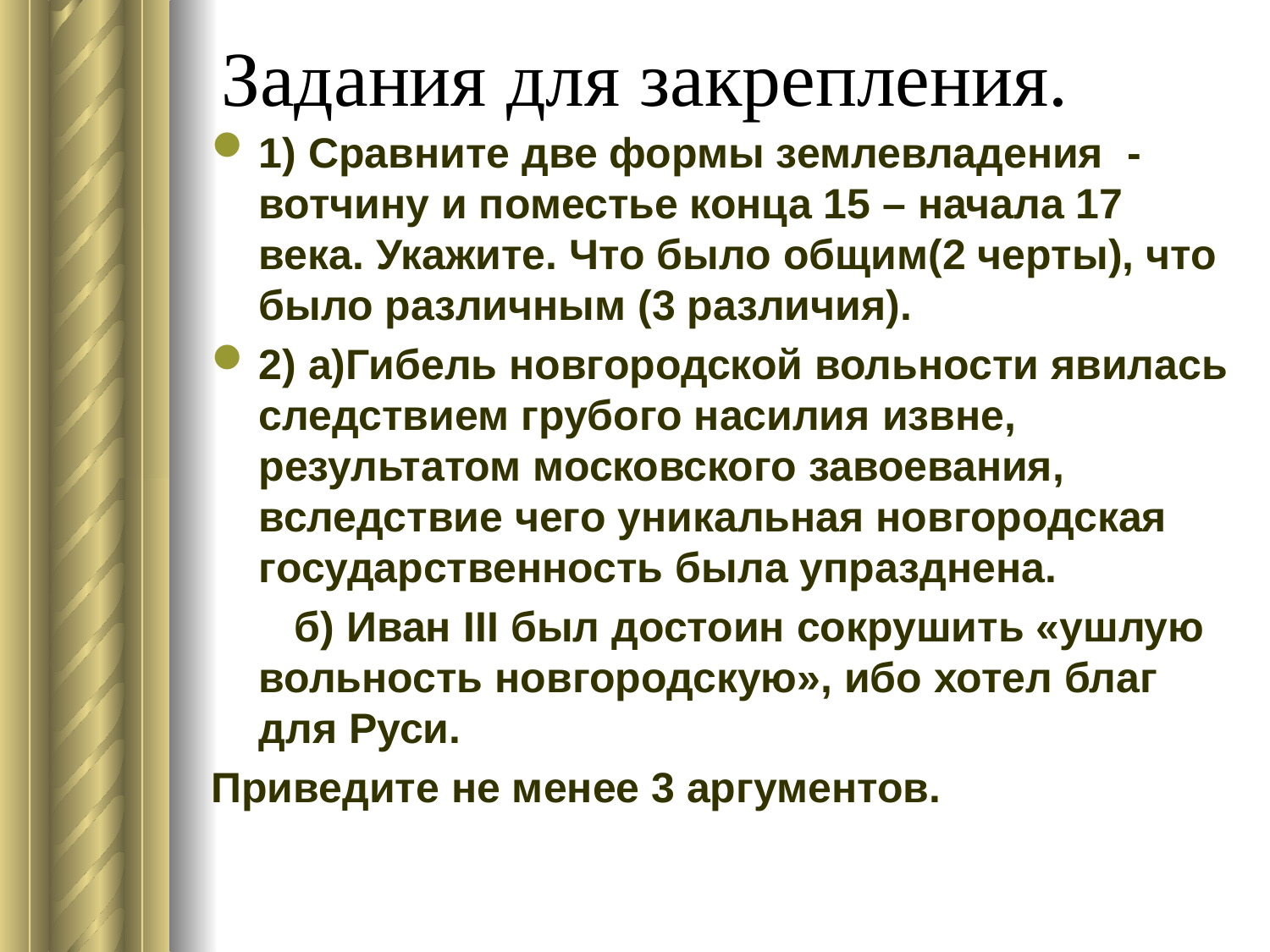

# Задания для закрепления.
1) Сравните две формы землевладения  - вотчину и поместье конца 15 – начала 17 века. Укажите. Что было общим(2 черты), что было различным (3 различия).
2) а)Гибель новгородской вольности явилась следствием грубого насилия извне, результатом московского завоевания, вследствие чего уникальная новгородская государственность была упразднена.
       б) Иван ΙΙΙ был достоин сокрушить «ушлую вольность новгородскую», ибо хотел благ для Руси.
Приведите не менее 3 аргументов.